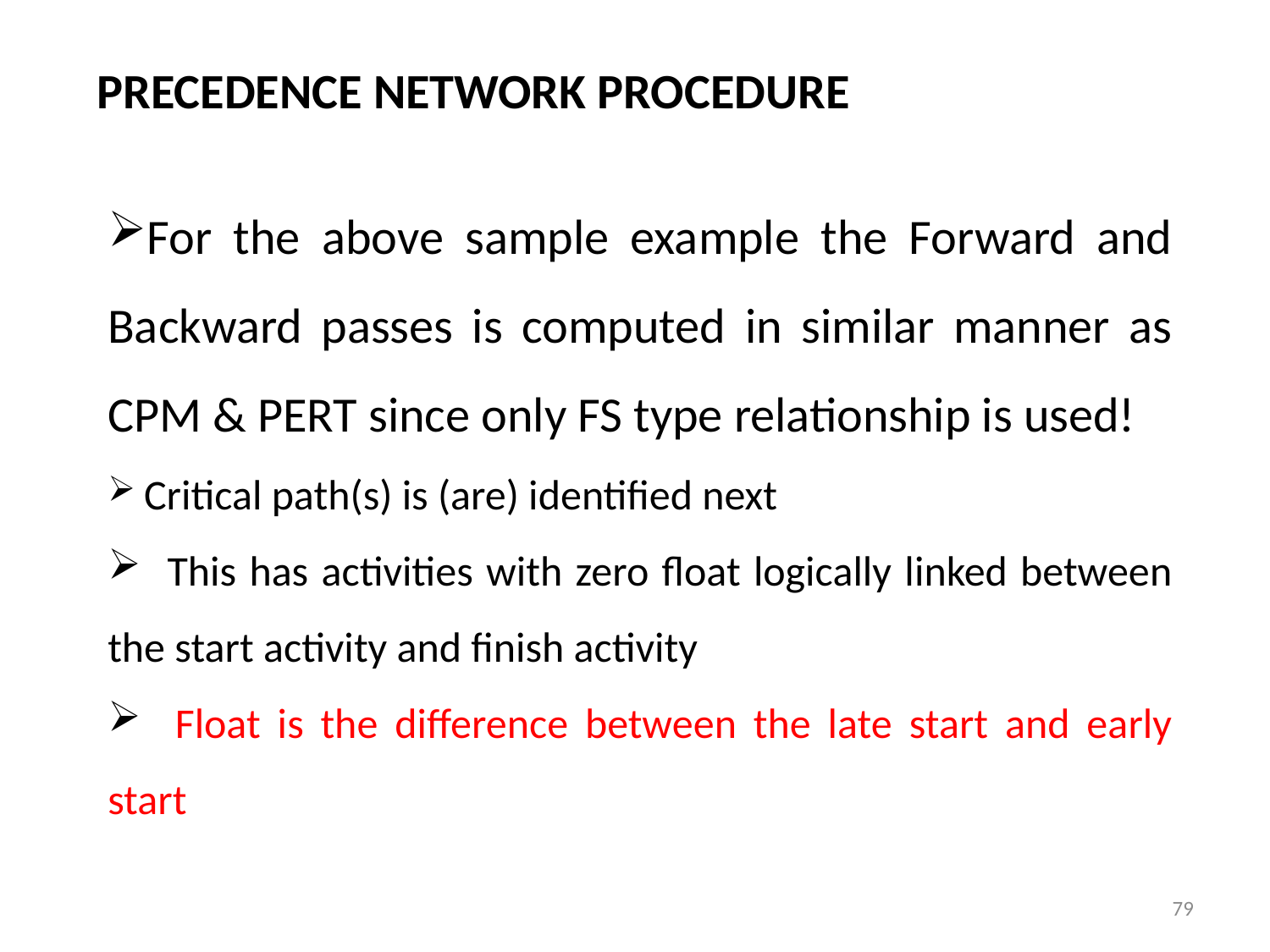

PRECEDENCE NETWORK PROCEDURE
For the above sample example the Forward and Backward passes is computed in similar manner as CPM & PERT since only FS type relationship is used!
 Critical path(s) is (are) identified next
  This has activities with zero float logically linked between the start activity and finish activity
  Float is the difference between the late start and early start

79